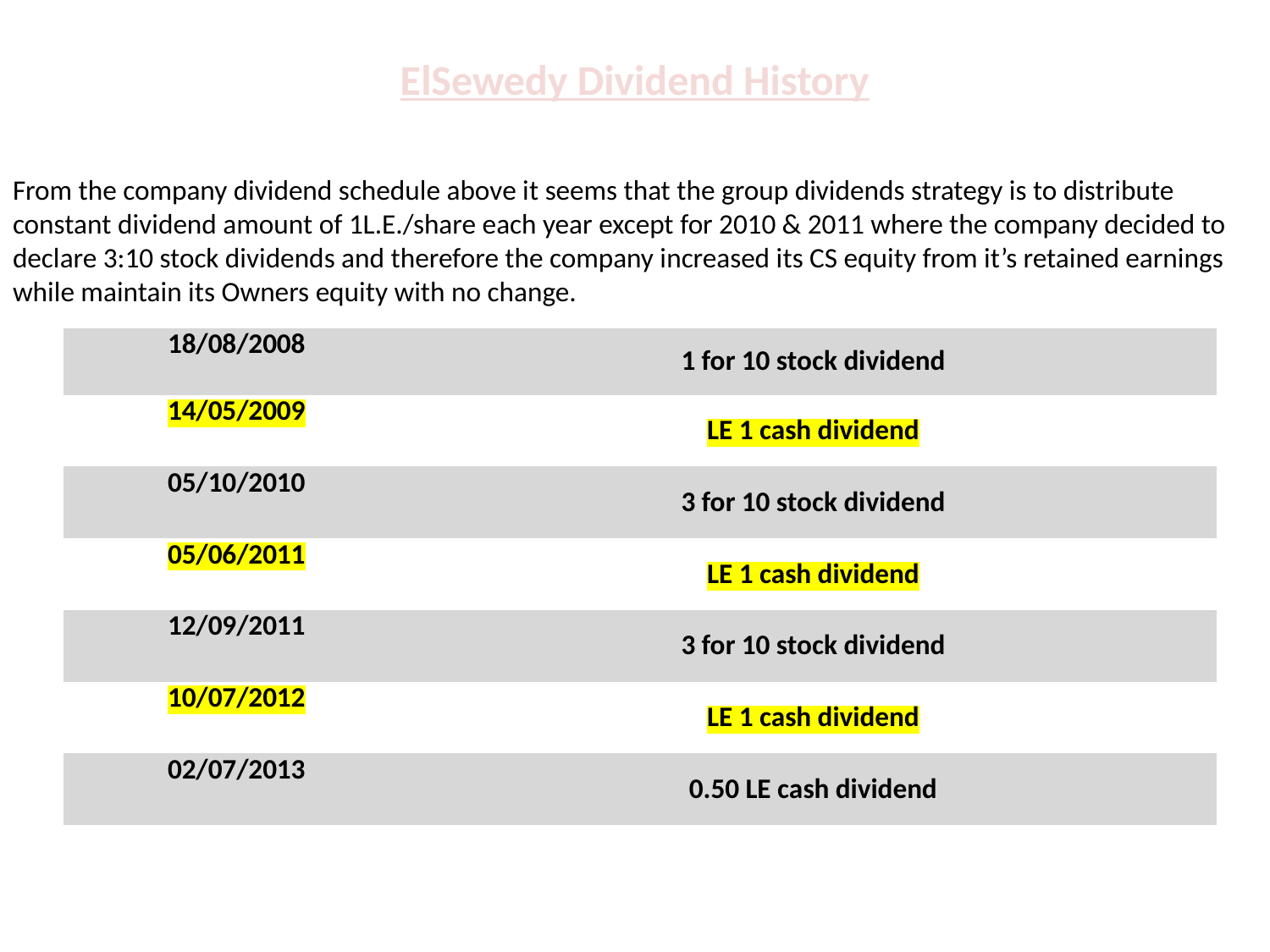

| ElSewedy Dividend History |
| --- |
|  |
From the company dividend schedule above it seems that the group dividends strategy is to distribute constant dividend amount of 1L.E./share each year except for 2010 & 2011 where the company decided to declare 3:10 stock dividends and therefore the company increased its CS equity from it’s retained earnings while maintain its Owners equity with no change.
| 18/08/2008 | 1 for 10 stock dividend |
| --- | --- |
| 14/05/2009 | LE 1 cash dividend |
| 05/10/2010 | 3 for 10 stock dividend |
| 05/06/2011 | LE 1 cash dividend |
| 12/09/2011 | 3 for 10 stock dividend |
| 10/07/2012 | LE 1 cash dividend |
| 02/07/2013 | 0.50 LE cash dividend |